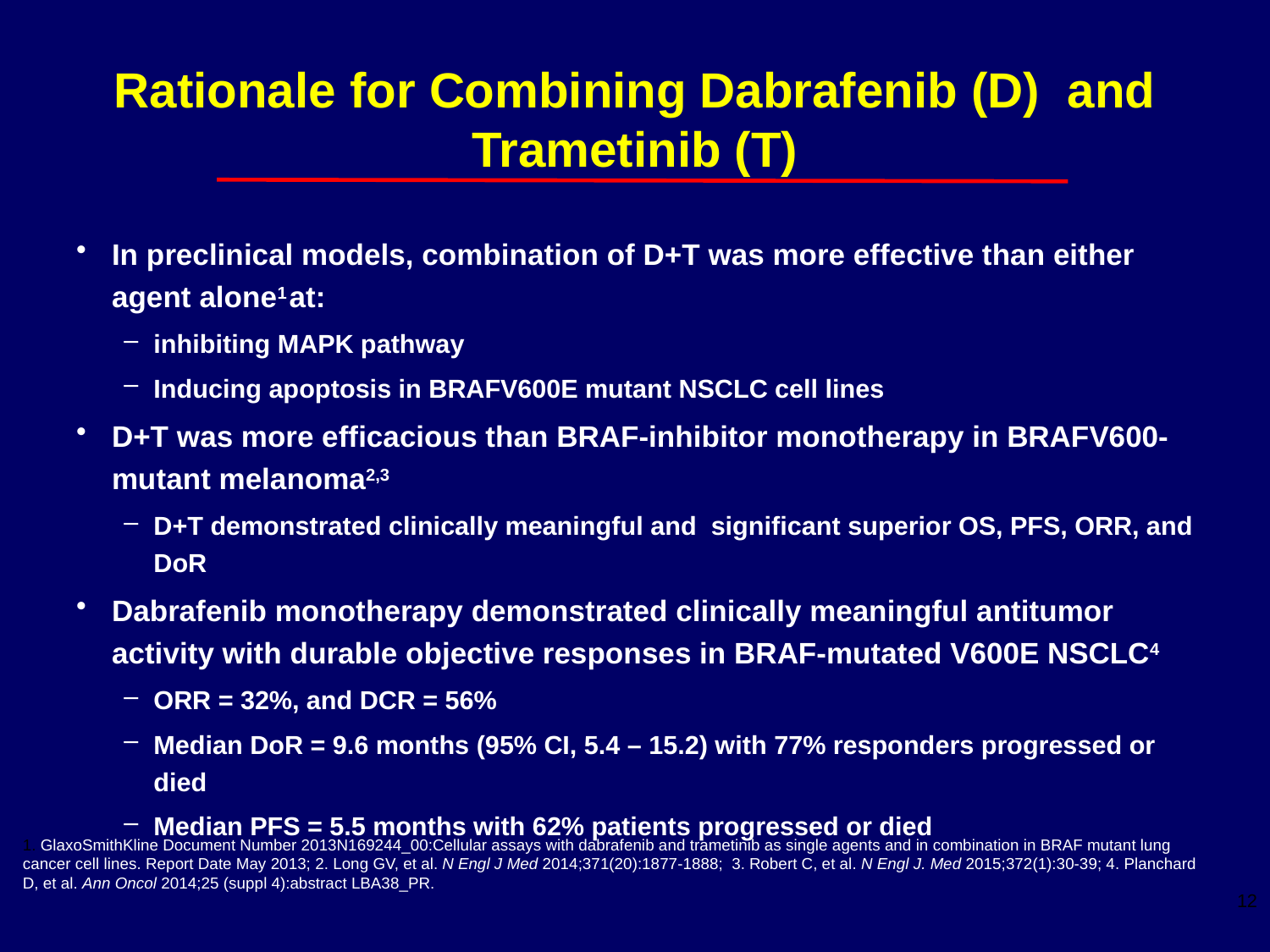

# Rationale for Combining Dabrafenib (D)  and Trametinib (T)

In preclinical models, combination of D+T was more effective than either agent alone1 at:
inhibiting MAPK pathway
Inducing apoptosis in BRAFV600E mutant NSCLC cell lines
D+T was more efficacious than BRAF-inhibitor monotherapy in BRAFV600-mutant melanoma2,3
D+T demonstrated clinically meaningful and  significant superior OS, PFS, ORR, and DoR
Dabrafenib monotherapy demonstrated clinically meaningful antitumor activity with durable objective responses in BRAF-mutated V600E NSCLC4
ORR = 32%, and DCR = 56%
Median DoR = 9.6 months (95% CI, 5.4 – 15.2) with 77% responders progressed or died
Median PFS = 5.5 months with 62% patients progressed or died
1. GlaxoSmithKline Document Number 2013N169244_00:Cellular assays with dabrafenib and trametinib as single agents and in combination in BRAF mutant lung cancer cell lines. Report Date May 2013; 2. Long GV, et al. N Engl J Med 2014;371(20):1877-1888;  3. Robert C, et al. N Engl J. Med 2015;372(1):30-39; 4. Planchard D, et al. Ann Oncol 2014;25 (suppl 4):abstract LBA38_PR.
12